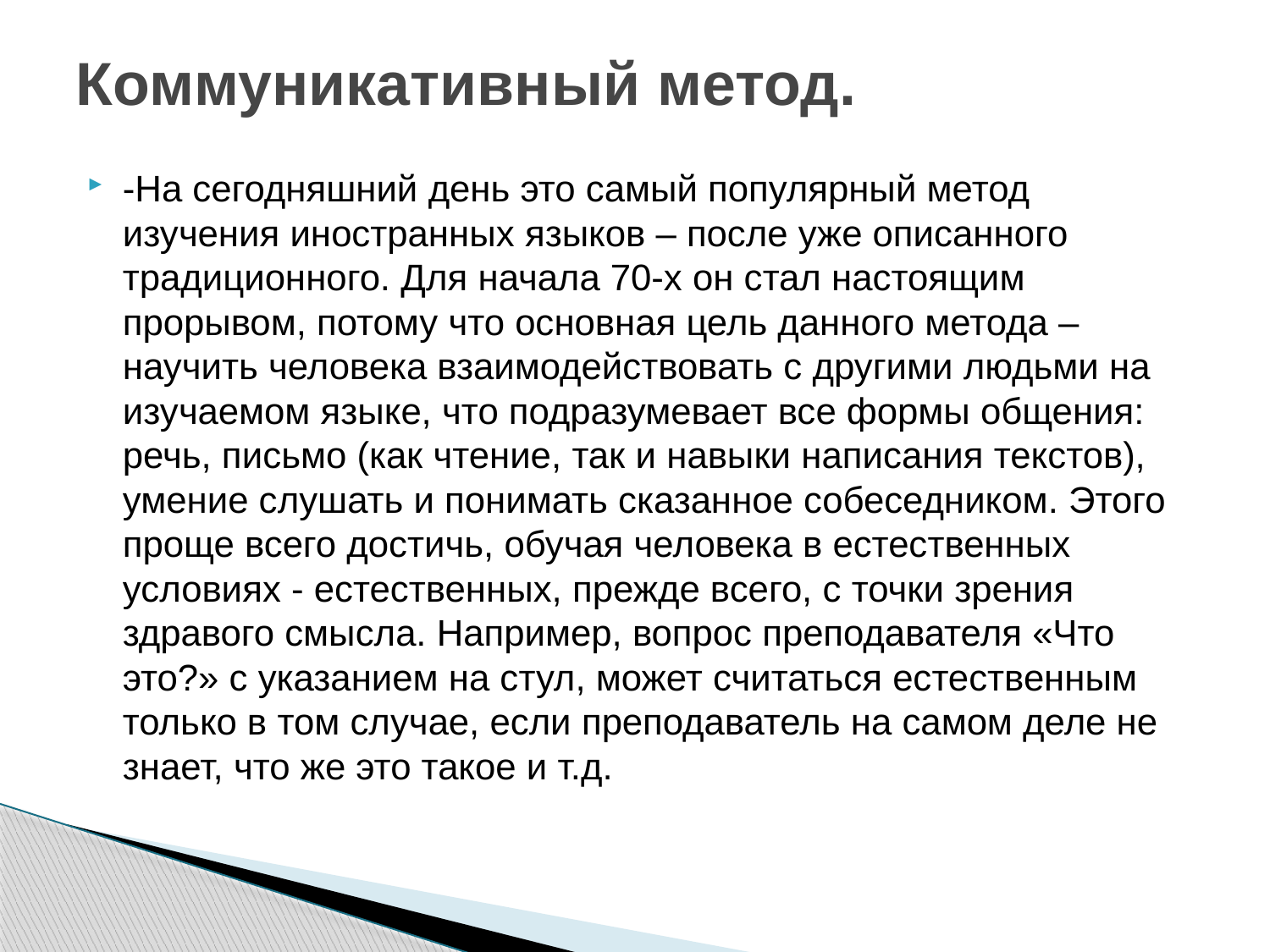

# Коммуникативный метод.
-На сегодняшний день это самый популярный метод изучения иностранных языков – после уже описанного традиционного. Для начала 70-х он стал настоящим прорывом, потому что основная цель данного метода – научить человека взаимодействовать с другими людьми на изучаемом языке, что подразумевает все формы общения: речь, письмо (как чтение, так и навыки написания текстов), умение слушать и понимать сказанное собеседником. Этого проще всего достичь, обучая человека в естественных условиях - естественных, прежде всего, с точки зрения здравого смысла. Например, вопрос преподавателя «Что это?» с указанием на стул, может считаться естественным только в том случае, если преподаватель на самом деле не знает, что же это такое и т.д.